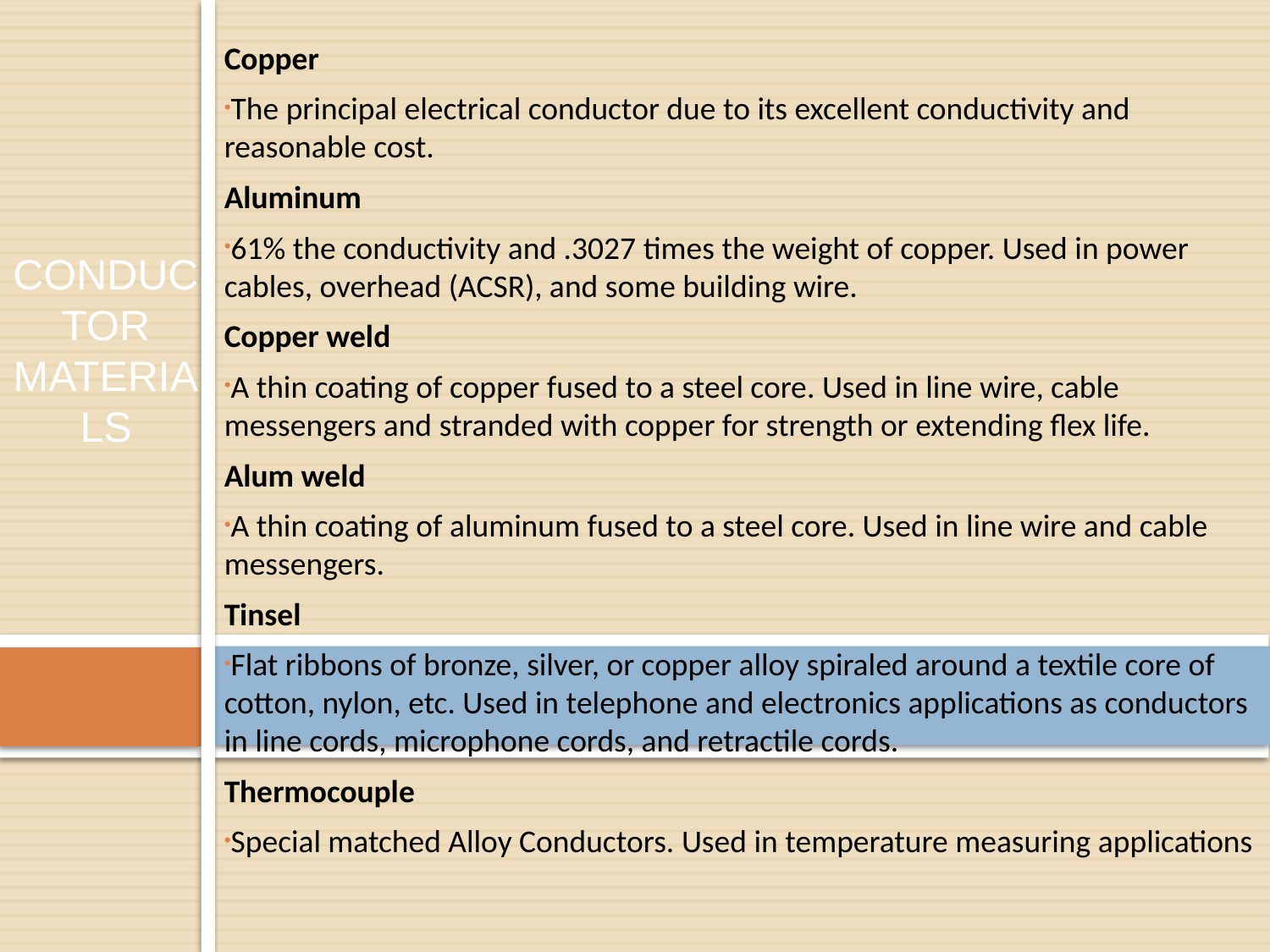

# CONDUCTOR MATERIALS
Copper
The principal electrical conductor due to its excellent conductivity and reasonable cost.
Aluminum
61% the conductivity and .3027 times the weight of copper. Used in power cables, overhead (ACSR), and some building wire.
Copper weld
A thin coating of copper fused to a steel core. Used in line wire, cable messengers and stranded with copper for strength or extending flex life.
Alum weld
A thin coating of aluminum fused to a steel core. Used in line wire and cable messengers.
Tinsel
Flat ribbons of bronze, silver, or copper alloy spiraled around a textile core of cotton, nylon, etc. Used in telephone and electronics applications as conductors in line cords, microphone cords, and retractile cords.
Thermocouple
Special matched Alloy Conductors. Used in temperature measuring applications